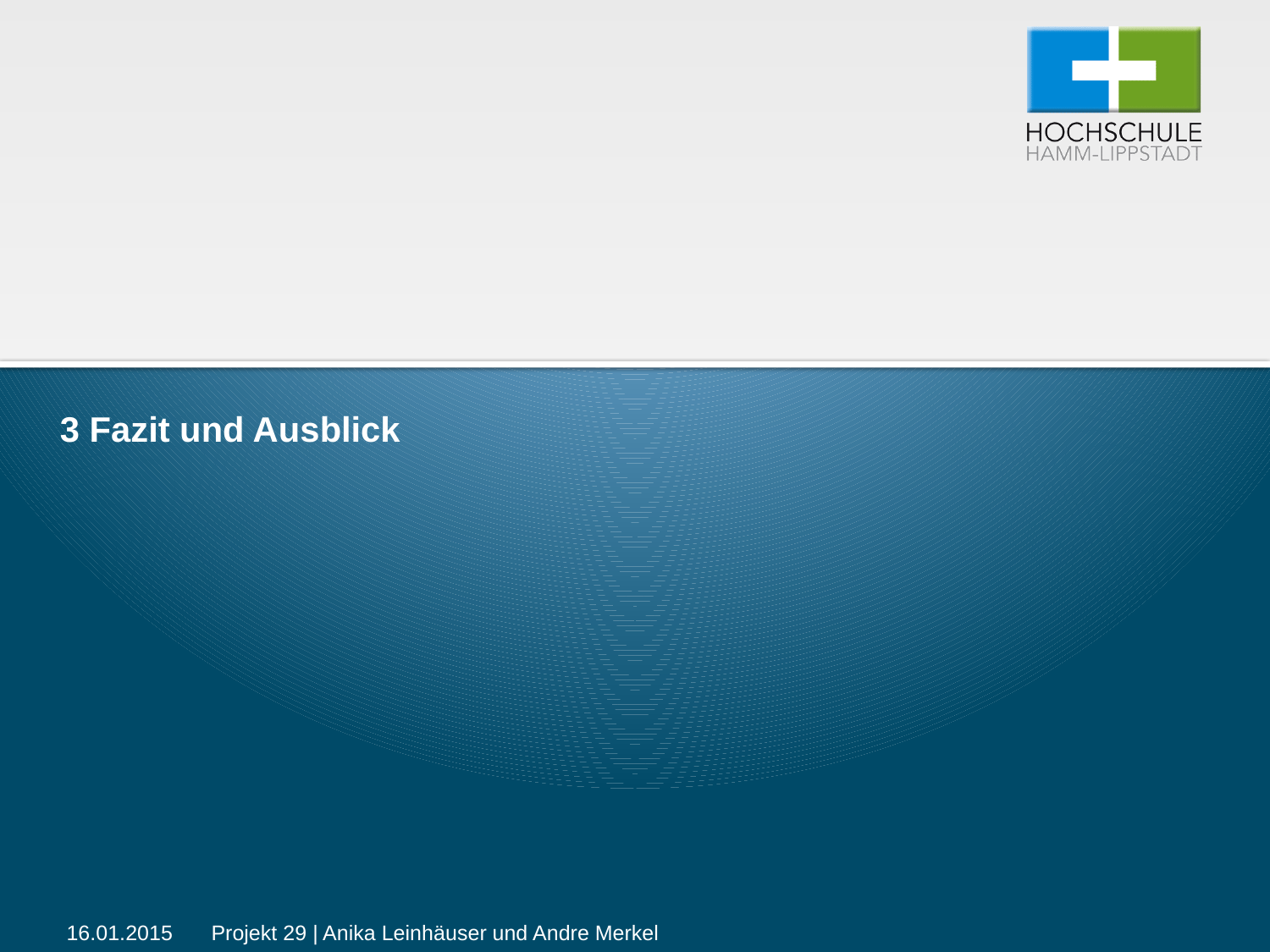

# 3 Fazit und Ausblick
16.01.2015
Projekt 29 | Anika Leinhäuser und Andre Merkel